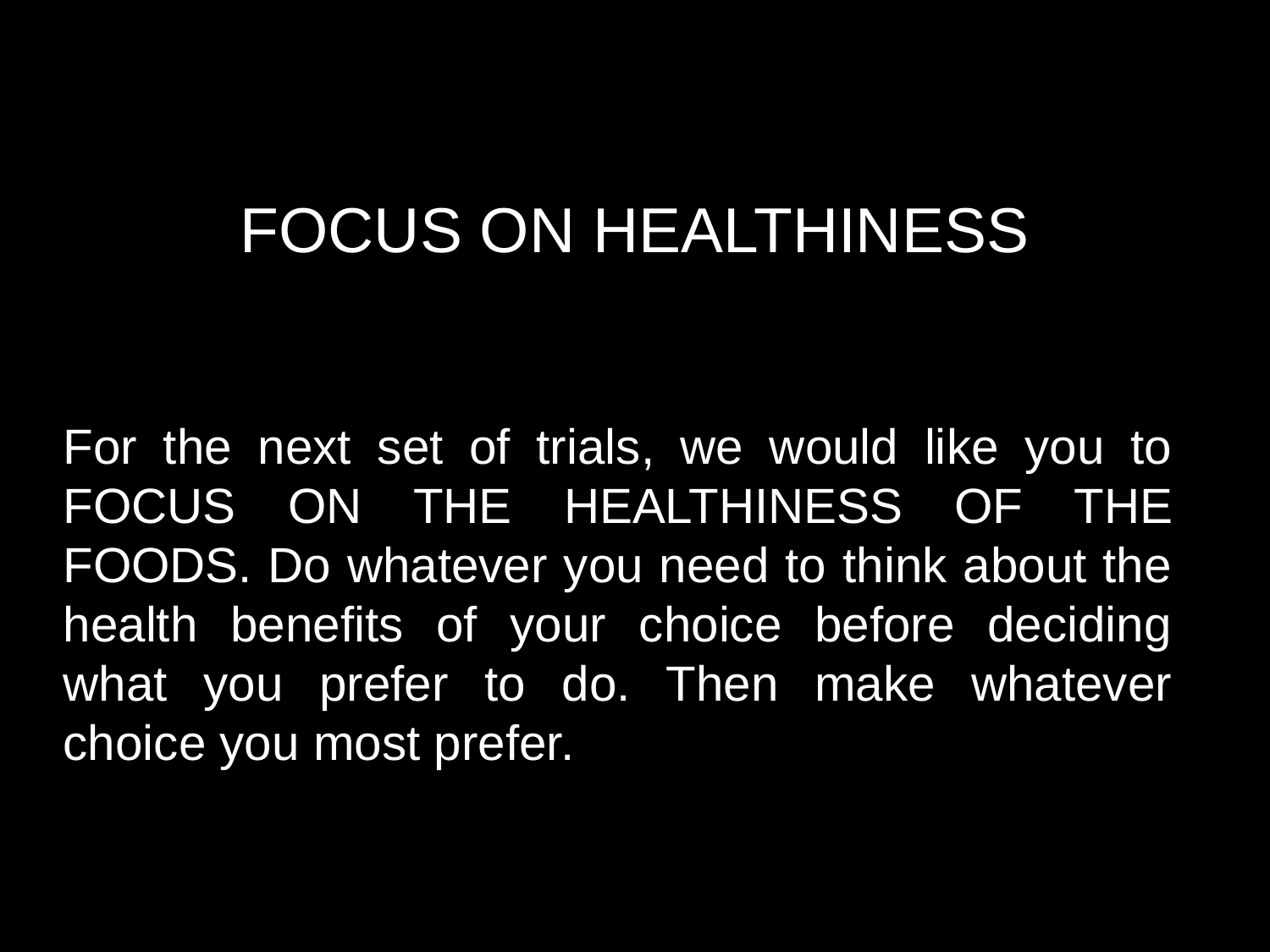

FOCUS ON HEALTHINESS
For the next set of trials, we would like you to FOCUS ON THE HEALTHINESS OF THE FOODS. Do whatever you need to think about the health benefits of your choice before deciding what you prefer to do. Then make whatever choice you most prefer.